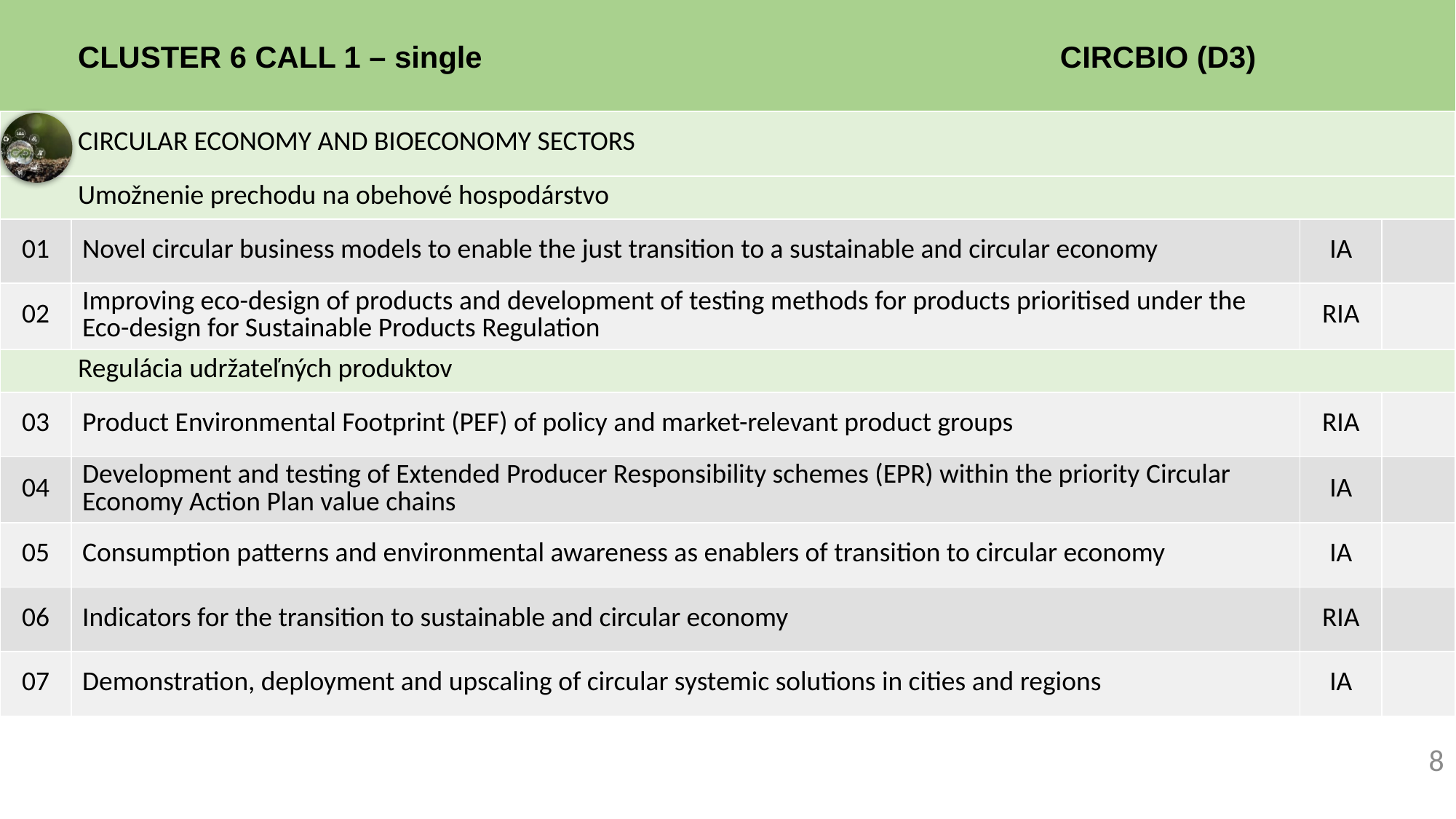

# Cluster 6 Call 1 – single					        CIRCBIO (D3)
| Circular economy and bioeconomy sectors |  |  |  |
| --- | --- | --- | --- |
| Umožnenie prechodu na obehové hospodárstvo |  |  |  |
| 01 | Novel circular business models to enable the just transition to a sustainable and circular economy | IA |  |
| 02 | Improving eco-design of products and development of testing methods for products prioritised under the Eco-design for Sustainable Products Regulation | RIA |  |
| Regulácia udržateľných produktov |  |  |  |
| 03 | Product Environmental Footprint (PEF) of policy and market-relevant product groups | RIA |  |
| 04 | Development and testing of Extended Producer Responsibility schemes (EPR) within the priority Circular Economy Action Plan value chains | IA |  |
| 05 | Consumption patterns and environmental awareness as enablers of transition to circular economy | IA |  |
| 06 | Indicators for the transition to sustainable and circular economy | RIA |  |
| 07 | Demonstration, deployment and upscaling of circular systemic solutions in cities and regions | IA |  |

8